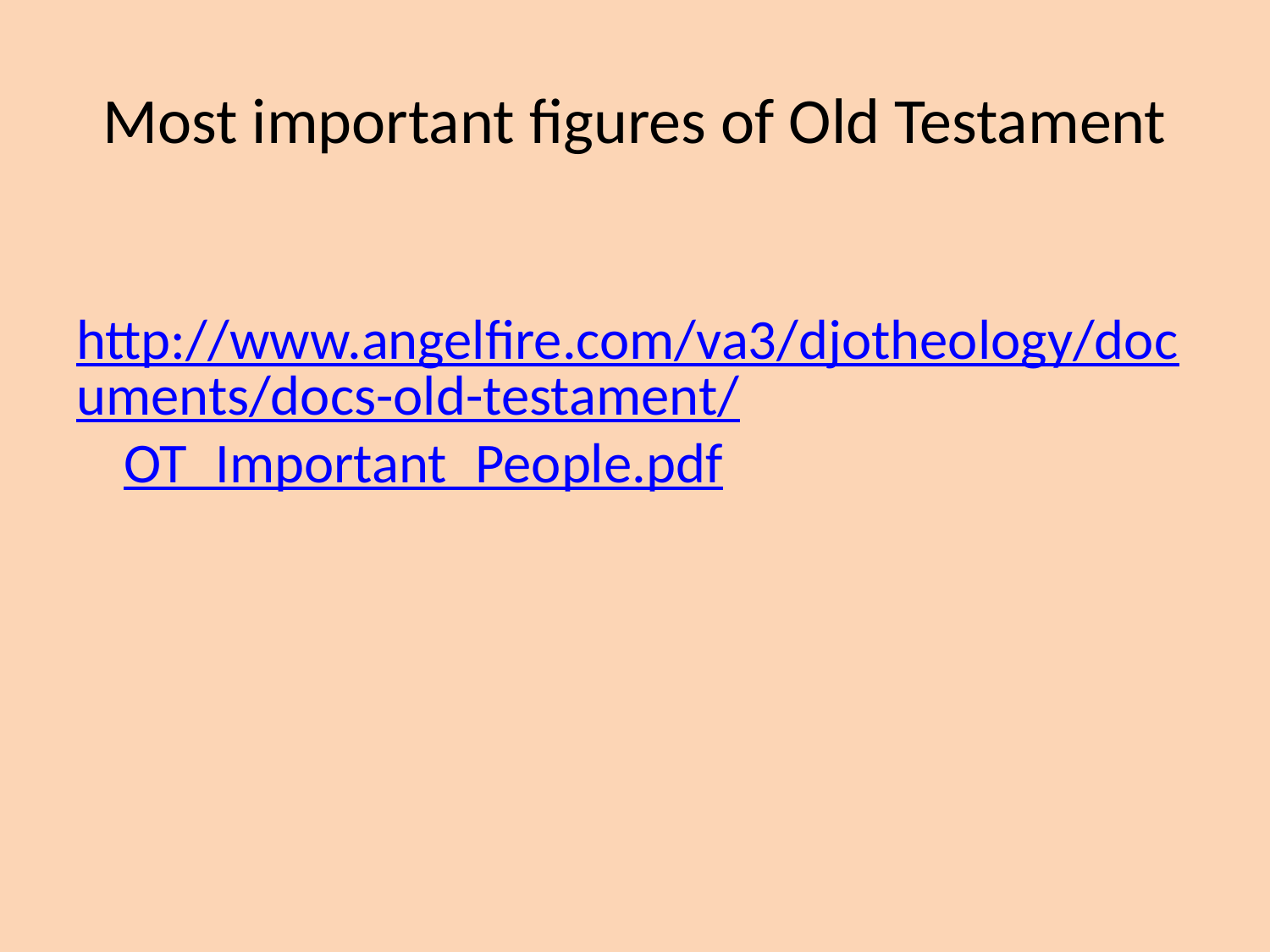

# Most important figures of Old Testament
http://www.angelfire.com/va3/djotheology/documents/docs-old-testament/OT_Important_People.pdf